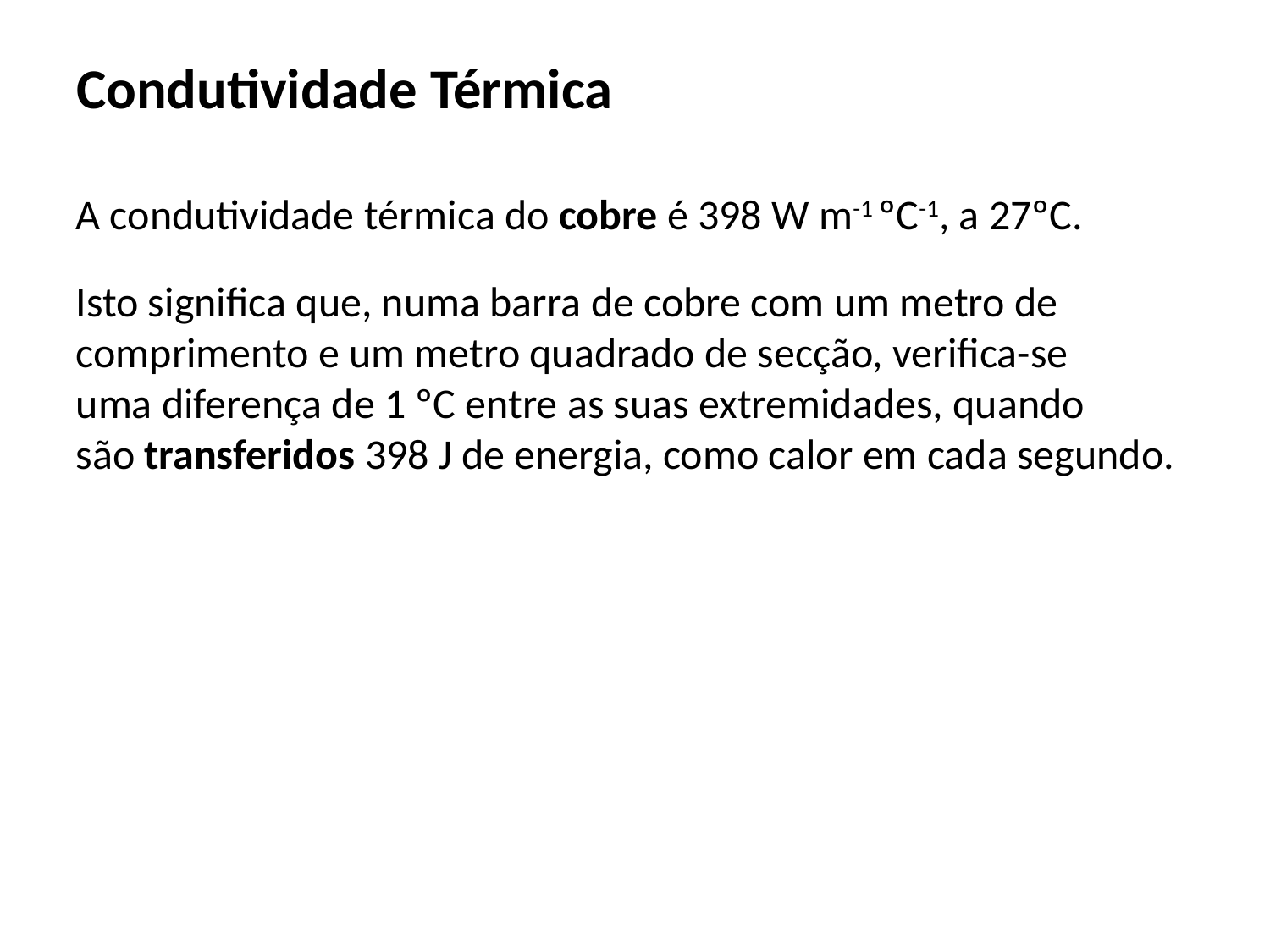

# Condutividade Térmica
A condutividade térmica do cobre é 398 W m-1 ºC-1, a 27ºC.
Isto significa que, numa barra de cobre com um metro de comprimento e um metro quadrado de secção, verifica-se
uma diferença de 1 ºC entre as suas extremidades, quando
são transferidos 398 J de energia, como calor em cada segundo.